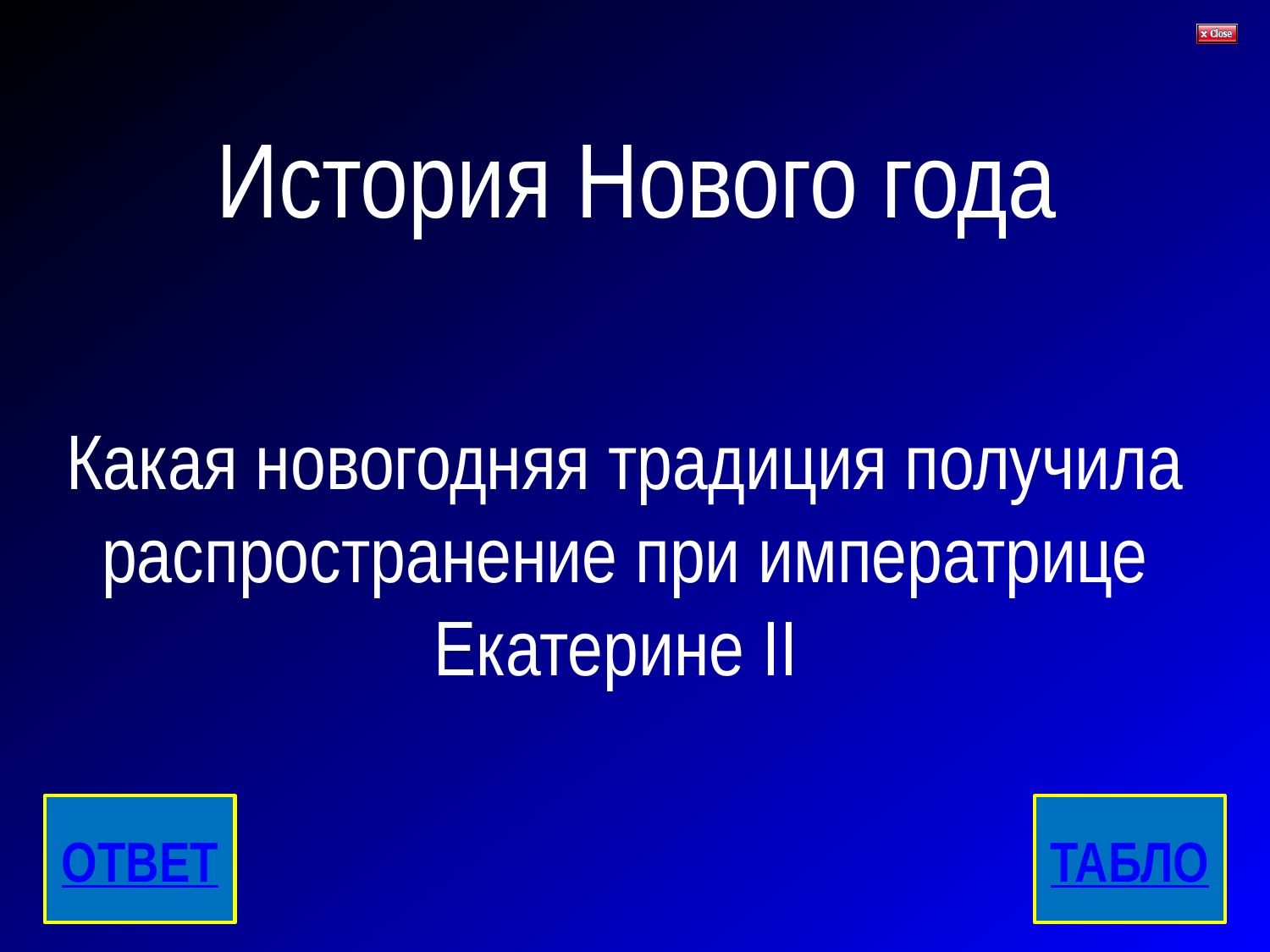

# История Нового года

Какая новогодняя традиция получила распространение при императрице Екатерине II
ОТВЕТ
ТАБЛО